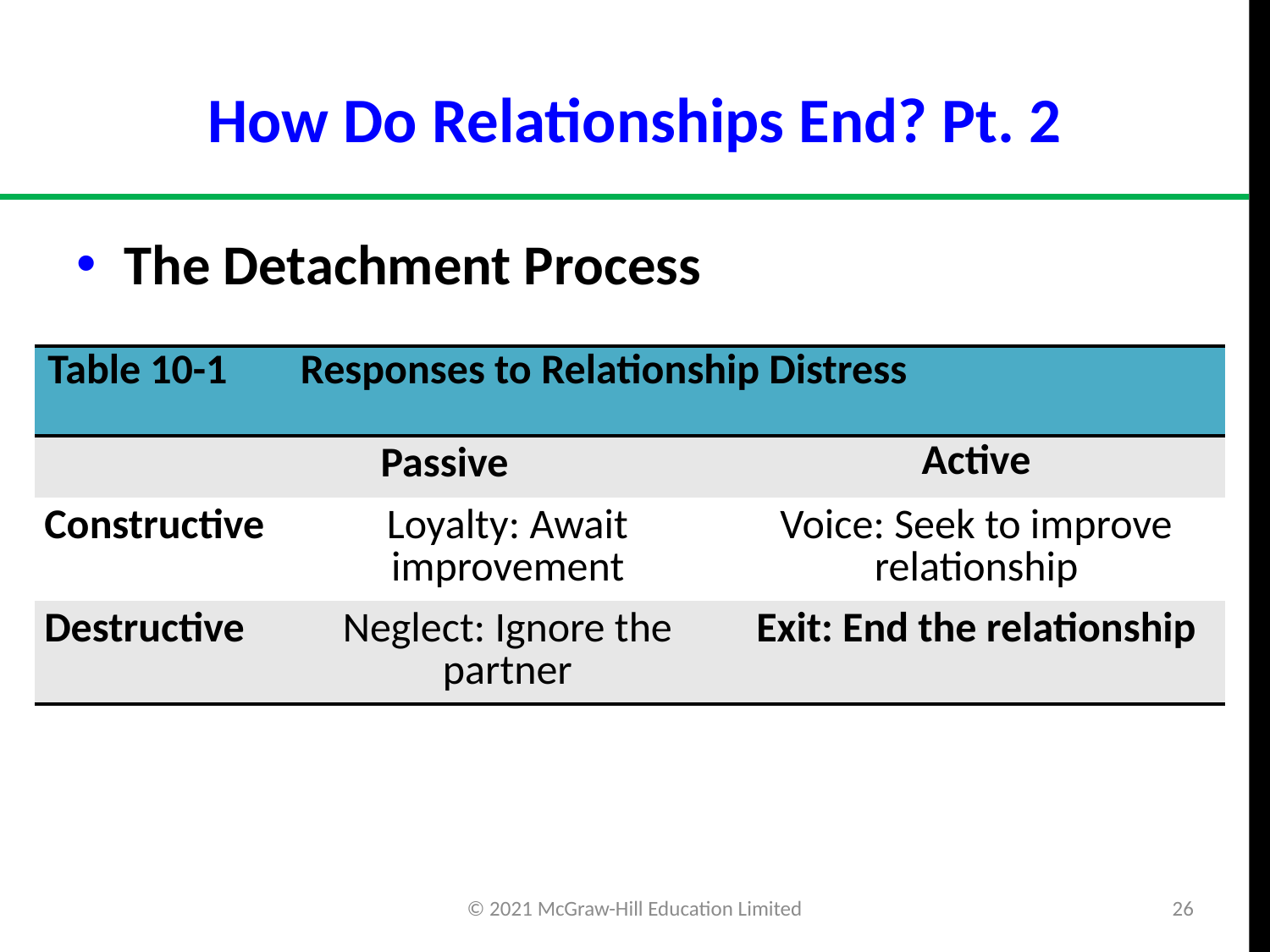

# How Do Relationships End? Pt. 2
The Detachment Process

| Table 10-1 | Responses to Relationship Distress |  |
| --- | --- | --- |
|  | Passive | Active |
| Constructive | Loyalty: Await improvement | Voice: Seek to improve relationship |
| Destructive | Neglect: Ignore the partner | Exit: End the relationship |
© 2021 McGraw-Hill Education Limited
26